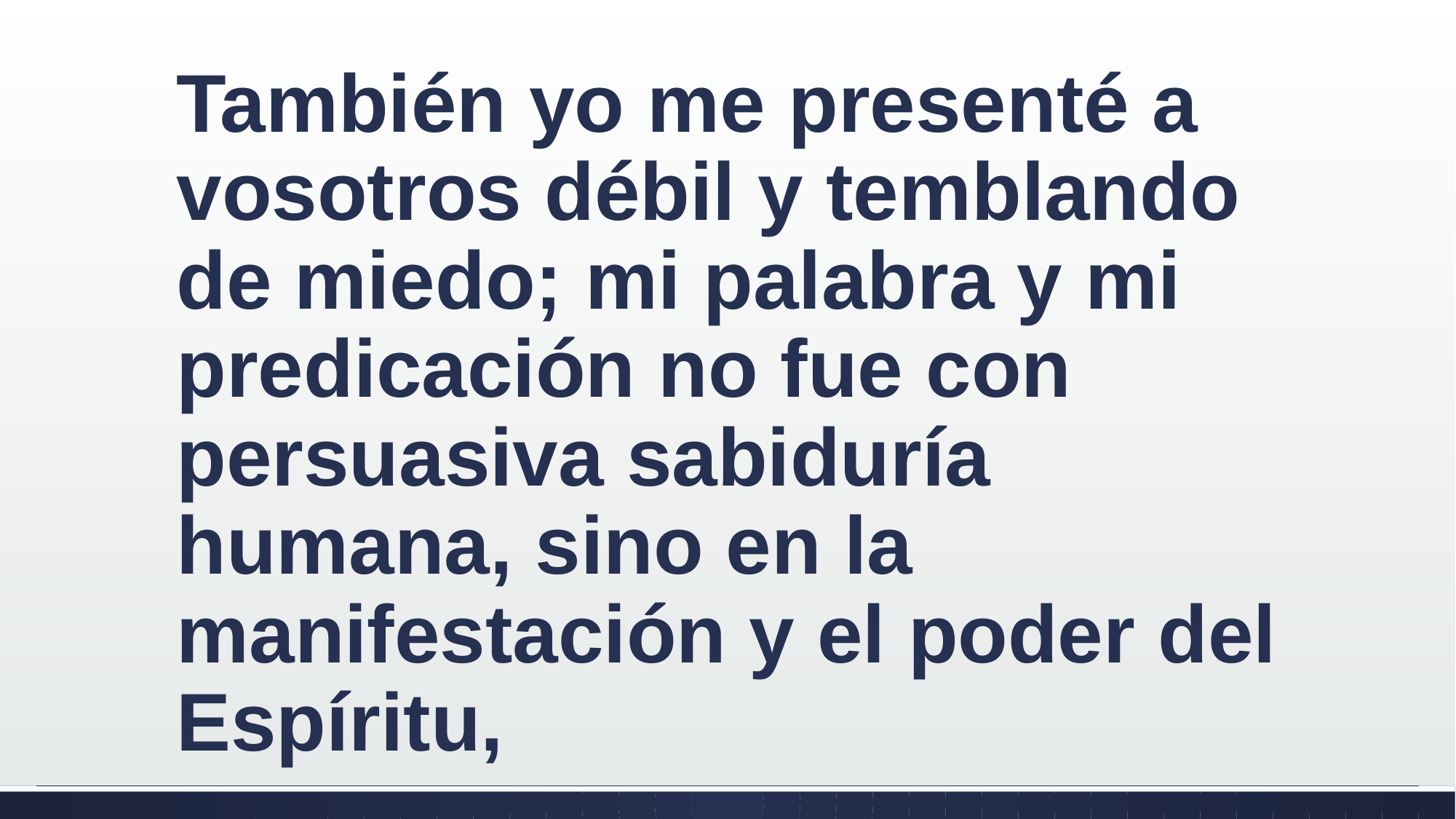

#
También yo me presenté a vosotros débil y temblando de miedo; mi palabra y mi predicación no fue con persuasiva sabiduría humana, sino en la manifestación y el poder del Espíritu,